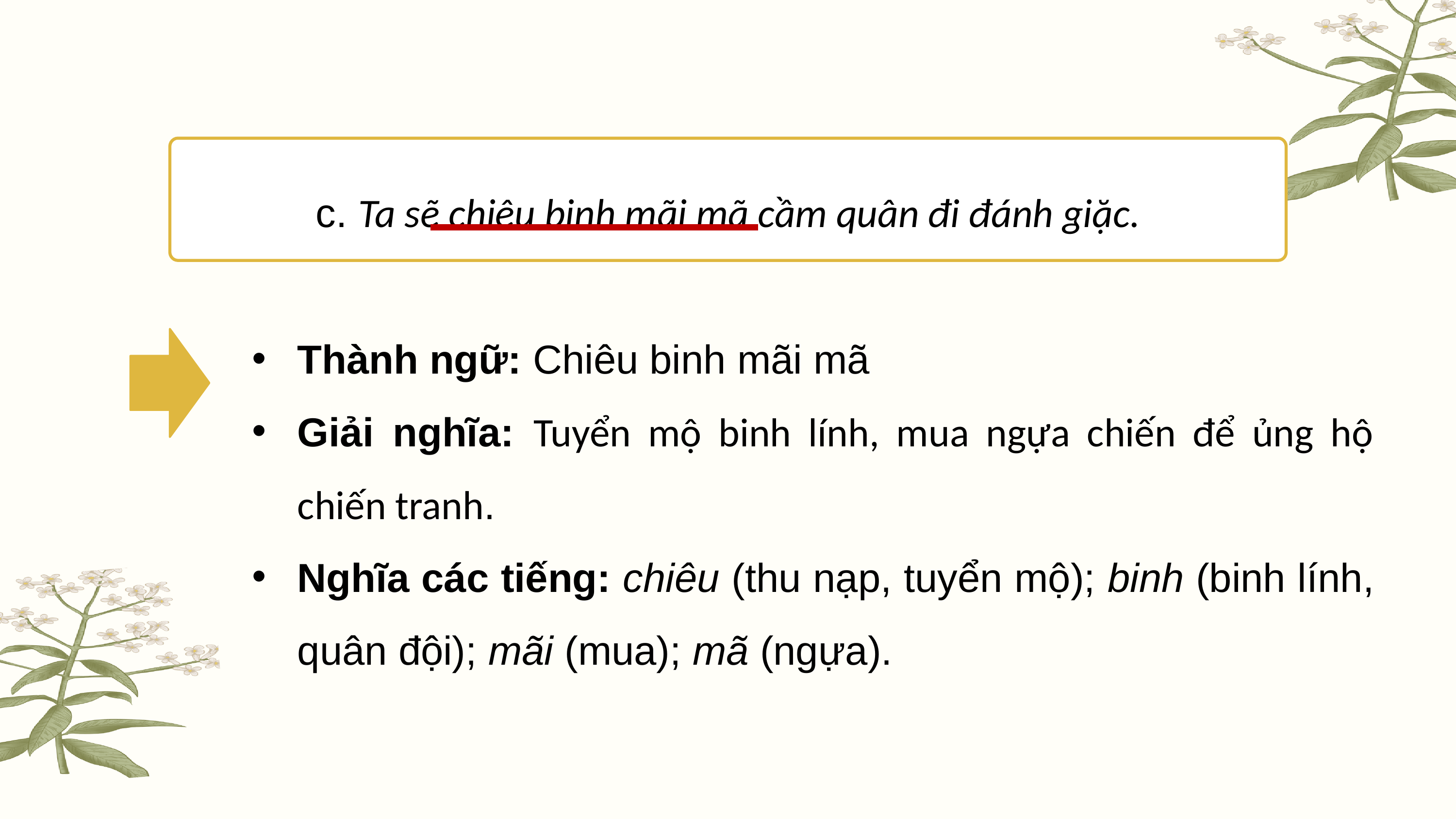

c. Ta sẽ chiêu binh mãi mã cầm quân đi đánh giặc.
Thành ngữ: Chiêu binh mãi mã
Giải nghĩa: Tuyển mộ binh lính, mua ngựa chiến để ủng hộ chiến tranh.
Nghĩa các tiếng: chiêu (thu nạp, tuyển mộ); binh (binh lính, quân đội); mãi (mua); mã (ngựa).